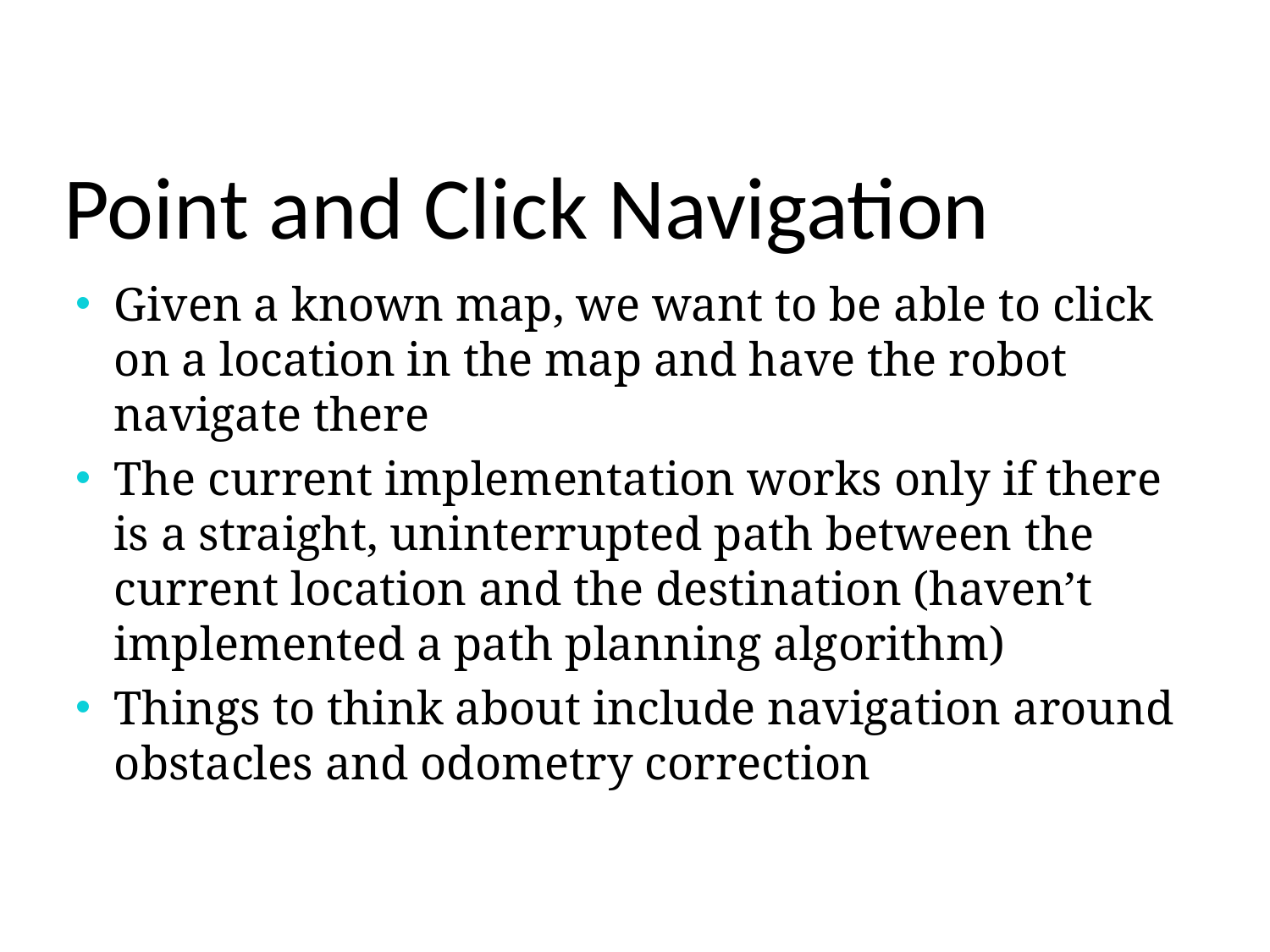

# Point and Click Navigation
Given a known map, we want to be able to click on a location in the map and have the robot navigate there
The current implementation works only if there is a straight, uninterrupted path between the current location and the destination (haven’t implemented a path planning algorithm)
Things to think about include navigation around obstacles and odometry correction